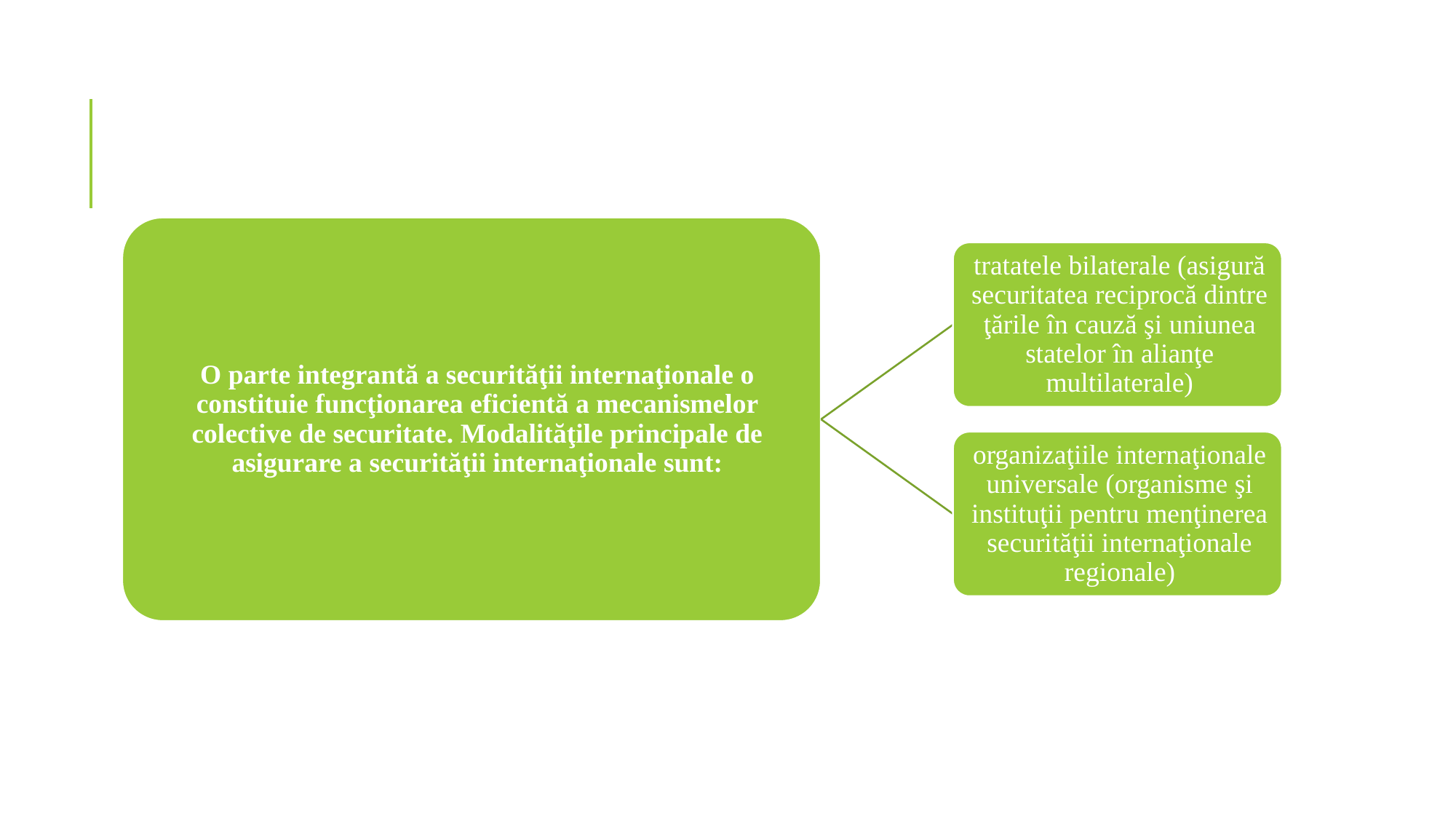

O parte integrantă a securităţii internaţionale o constituie funcţionarea eficientă a mecanismelor colective de securitate. Modalităţile principale de asigurare a securităţii internaţionale sunt:

tratatele bilaterale (asigură securitatea reciprocă dintre ţările în cauză şi uniunea statelor în alianţe multilaterale)

organizaţiile internaţionale universale (organisme şi instituţii pentru menţinerea securităţii internaţionale regionale)